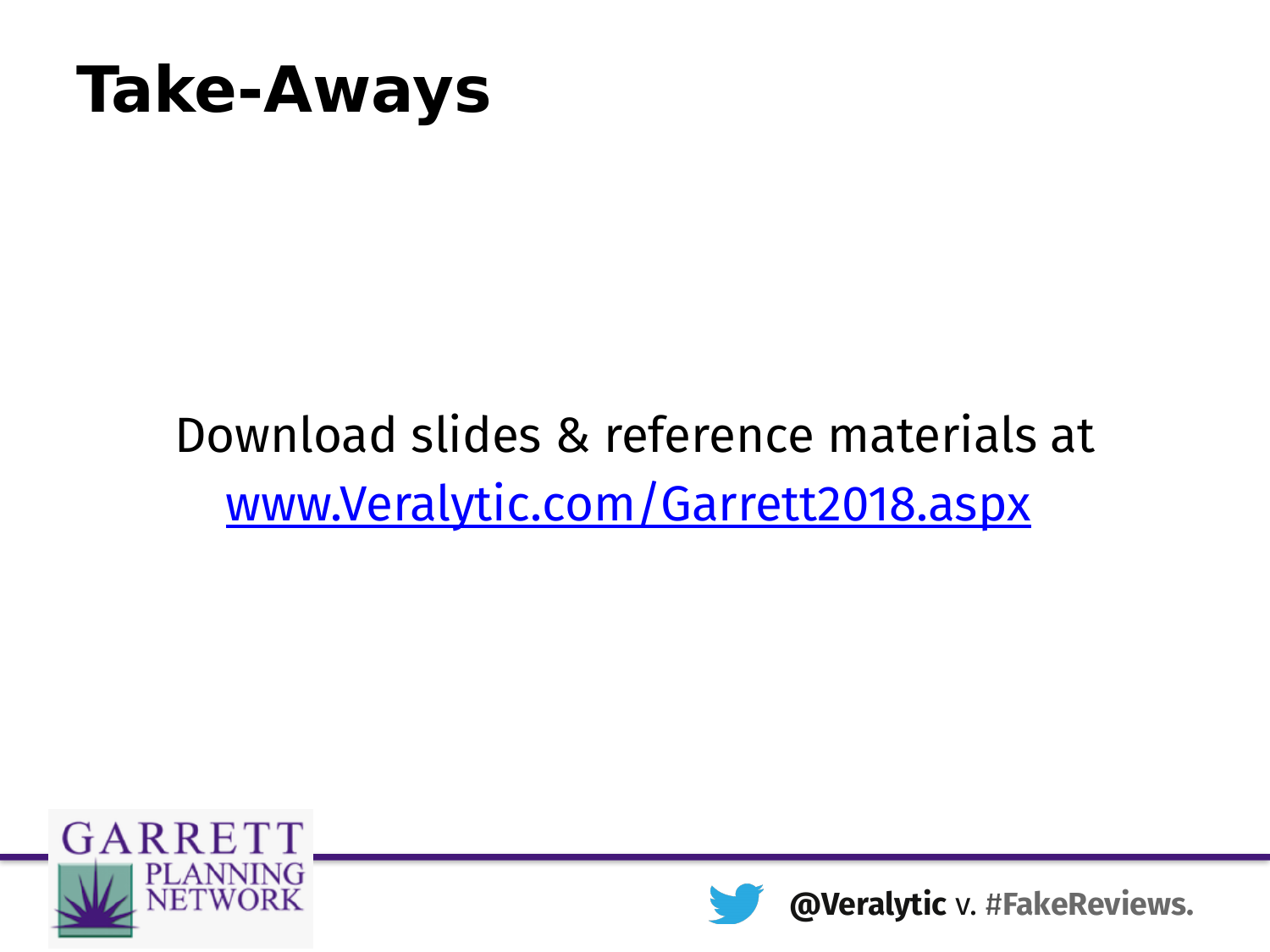

# Take-Aways
Download slides & reference materials at
www.Veralytic.com/Garrett2018.aspx